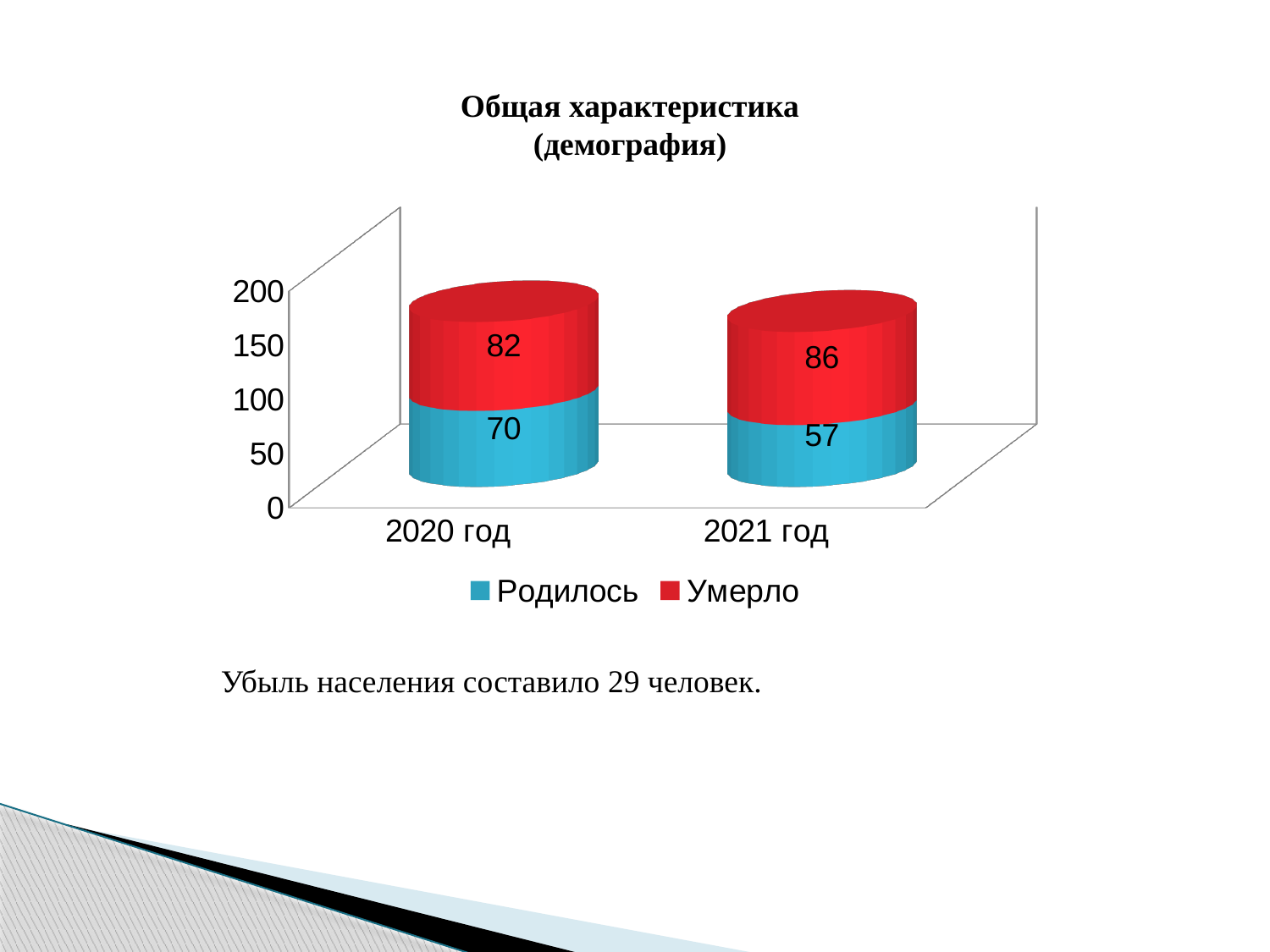

Общая характеристика (демография)

[unsupported chart]

Убыль населения составило 29 человек.